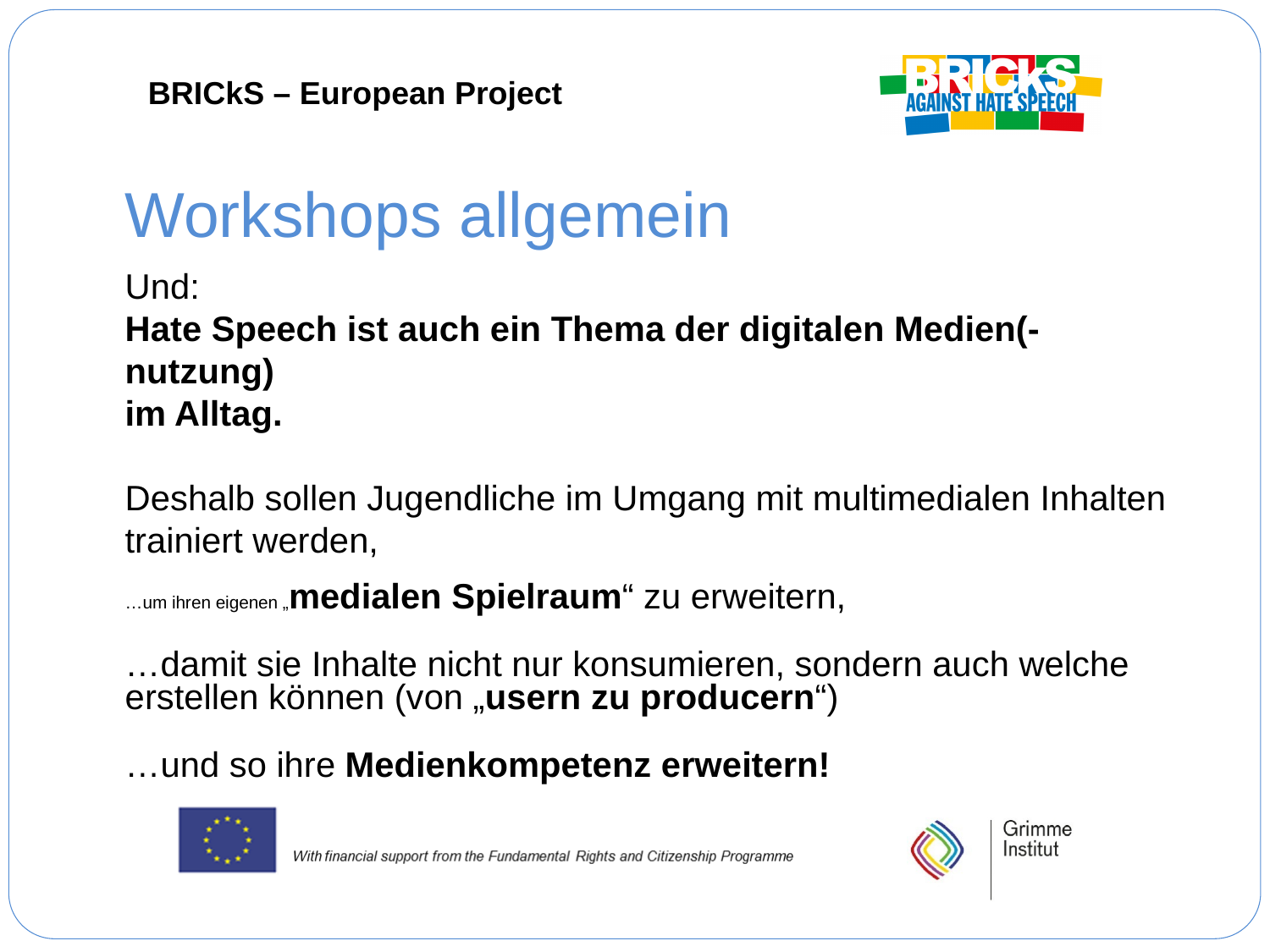

Workshops allgemein
Und:
Hate Speech ist auch ein Thema der digitalen Medien(-nutzung)
im Alltag.

Deshalb sollen Jugendliche im Umgang mit multimedialen Inhalten trainiert werden,
…um ihren eigenen „medialen Spielraum“ zu erweitern,

…damit sie Inhalte nicht nur konsumieren, sondern auch welche erstellen können (von „usern zu producern“)

…und so ihre Medienkompetenz erweitern!